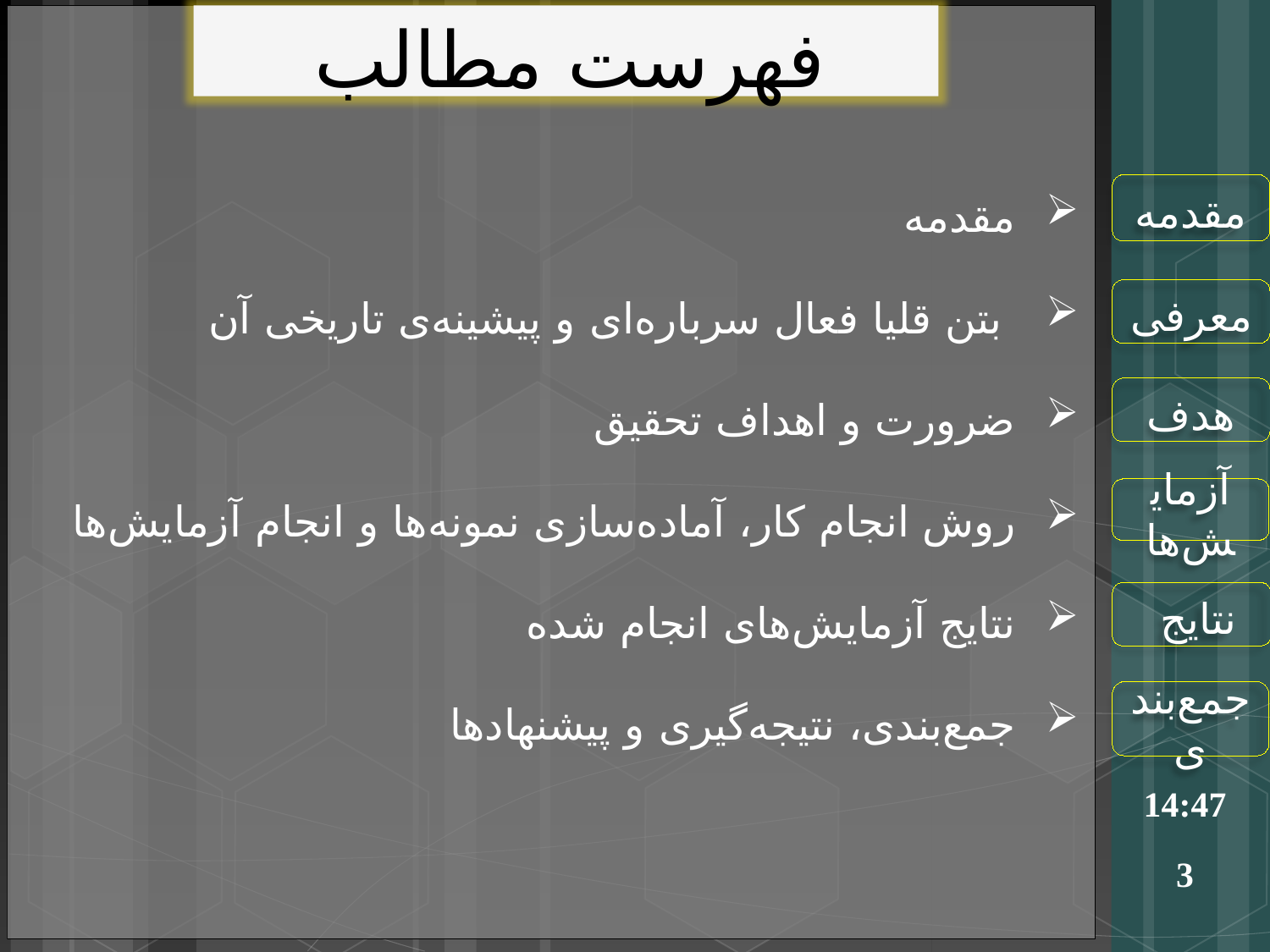

فهرست مطالب
مقدمه
مقدمه

 بتن قلیا فعال سرباره‌ای و پیشینه‌ی تاریخی آن

ضرورت و اهداف تحقیق

روش انجام کار، آماده‌سازی نمونه‌ها و انجام آزمایش‌ها

نتایج آزمایش‌های انجام شده

جمع‌بندی، نتیجه‌گیری و پیشنهادها

معرفی
هدف
آزمایش‌ها
نتایج
جمع‌بندی